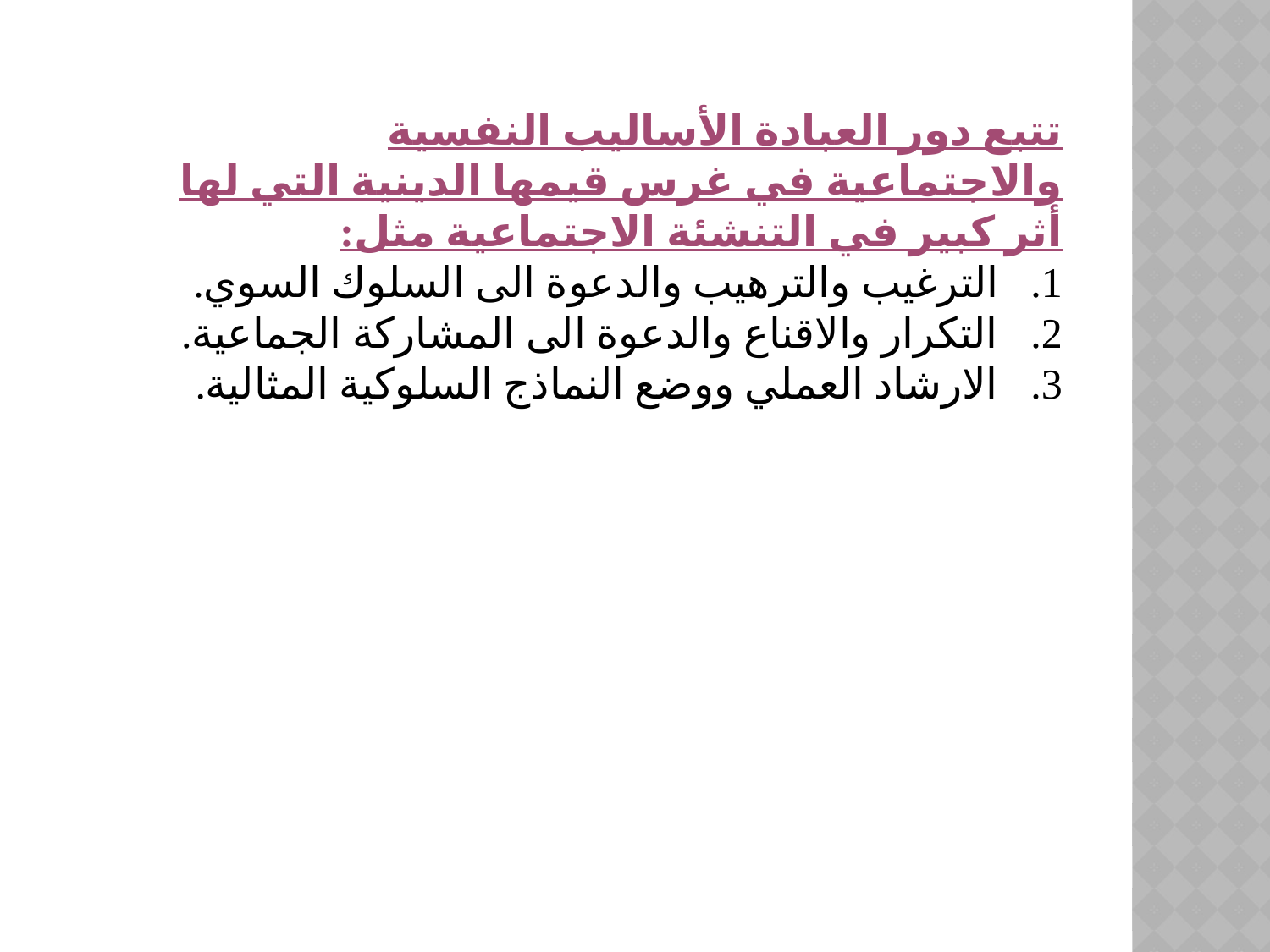

تتبع دور العبادة الأساليب النفسية والاجتماعية في غرس قيمها الدينية التي لها أثر كبير في التنشئة الاجتماعية مثل:
الترغيب والترهيب والدعوة الى السلوك السوي.
التكرار والاقناع والدعوة الى المشاركة الجماعية.
الارشاد العملي ووضع النماذج السلوكية المثالية.